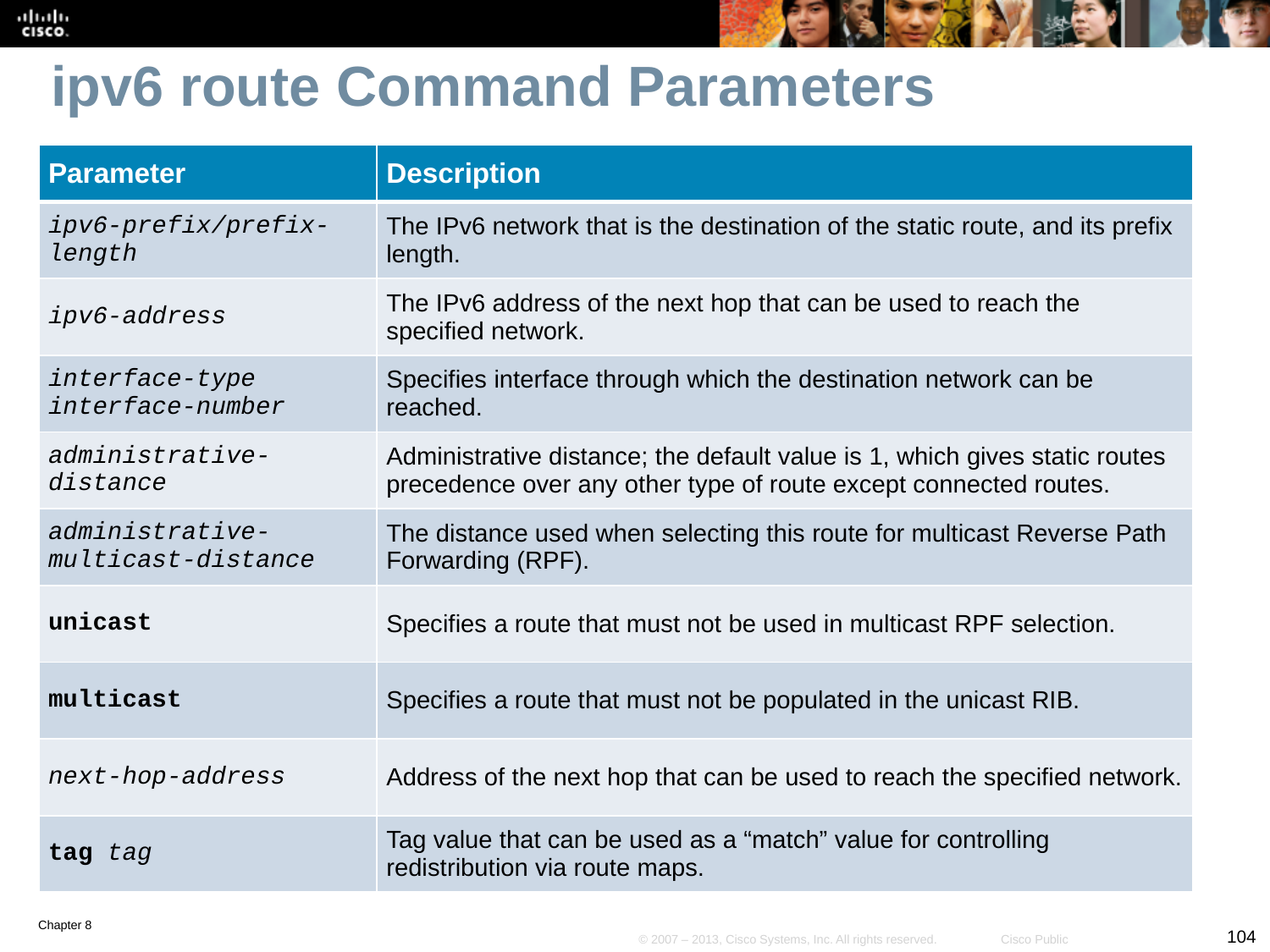

# ipv6 route Command Parameters
| Parameter | Description |
| --- | --- |
| ipv6-prefix/prefix-length | The IPv6 network that is the destination of the static route, and its prefix length. |
| ipv6-address | The IPv6 address of the next hop that can be used to reach the specified network. |
| interface-type interface-number | Specifies interface through which the destination network can be reached. |
| administrative-distance | Administrative distance; the default value is 1, which gives static routes precedence over any other type of route except connected routes. |
| administrative-multicast-distance | The distance used when selecting this route for multicast Reverse Path Forwarding (RPF). |
| unicast | Specifies a route that must not be used in multicast RPF selection. |
| multicast | Specifies a route that must not be populated in the unicast RIB. |
| next-hop-address | Address of the next hop that can be used to reach the specified network. |
| tag tag | Tag value that can be used as a “match” value for controlling redistribution via route maps. |